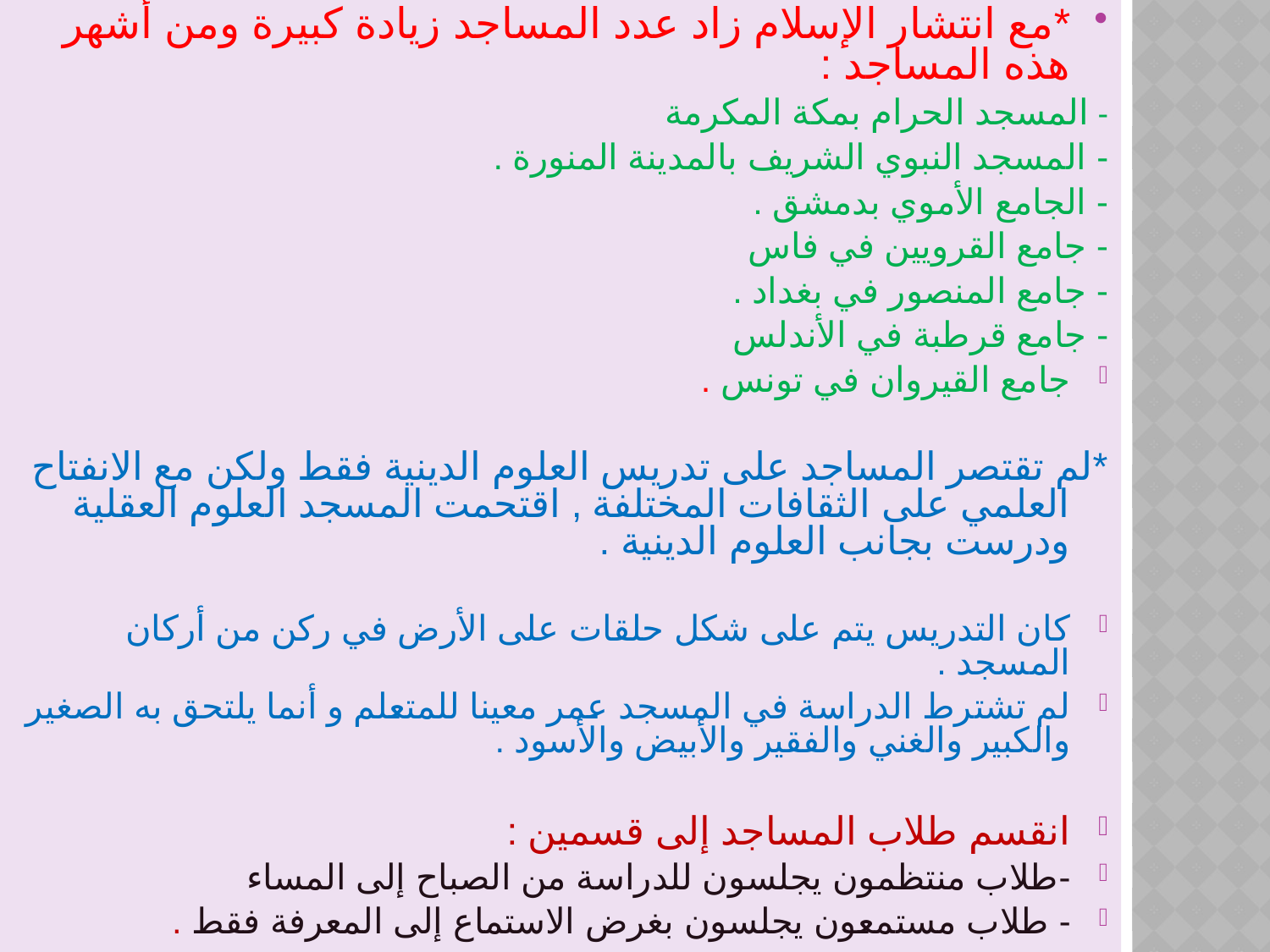

*مع انتشار الإسلام زاد عدد المساجد زيادة كبيرة ومن أشهر هذه المساجد :
- المسجد الحرام بمكة المكرمة
- المسجد النبوي الشريف بالمدينة المنورة .
- الجامع الأموي بدمشق .
- جامع القرويين في فاس
- جامع المنصور في بغداد .
- جامع قرطبة في الأندلس
جامع القيروان في تونس .

*لم تقتصر المساجد على تدريس العلوم الدينية فقط ولكن مع الانفتاح العلمي على الثقافات المختلفة , اقتحمت المسجد العلوم العقلية ودرست بجانب العلوم الدينية .

كان التدريس يتم على شكل حلقات على الأرض في ركن من أركان المسجد .
لم تشترط الدراسة في المسجد عمر معينا للمتعلم و أنما يلتحق به الصغير والكبير والغني والفقير والأبيض والأسود .

انقسم طلاب المساجد إلى قسمين :
-طلاب منتظمون يجلسون للدراسة من الصباح إلى المساء
- طلاب مستمعون يجلسون بغرض الاستماع إلى المعرفة فقط .